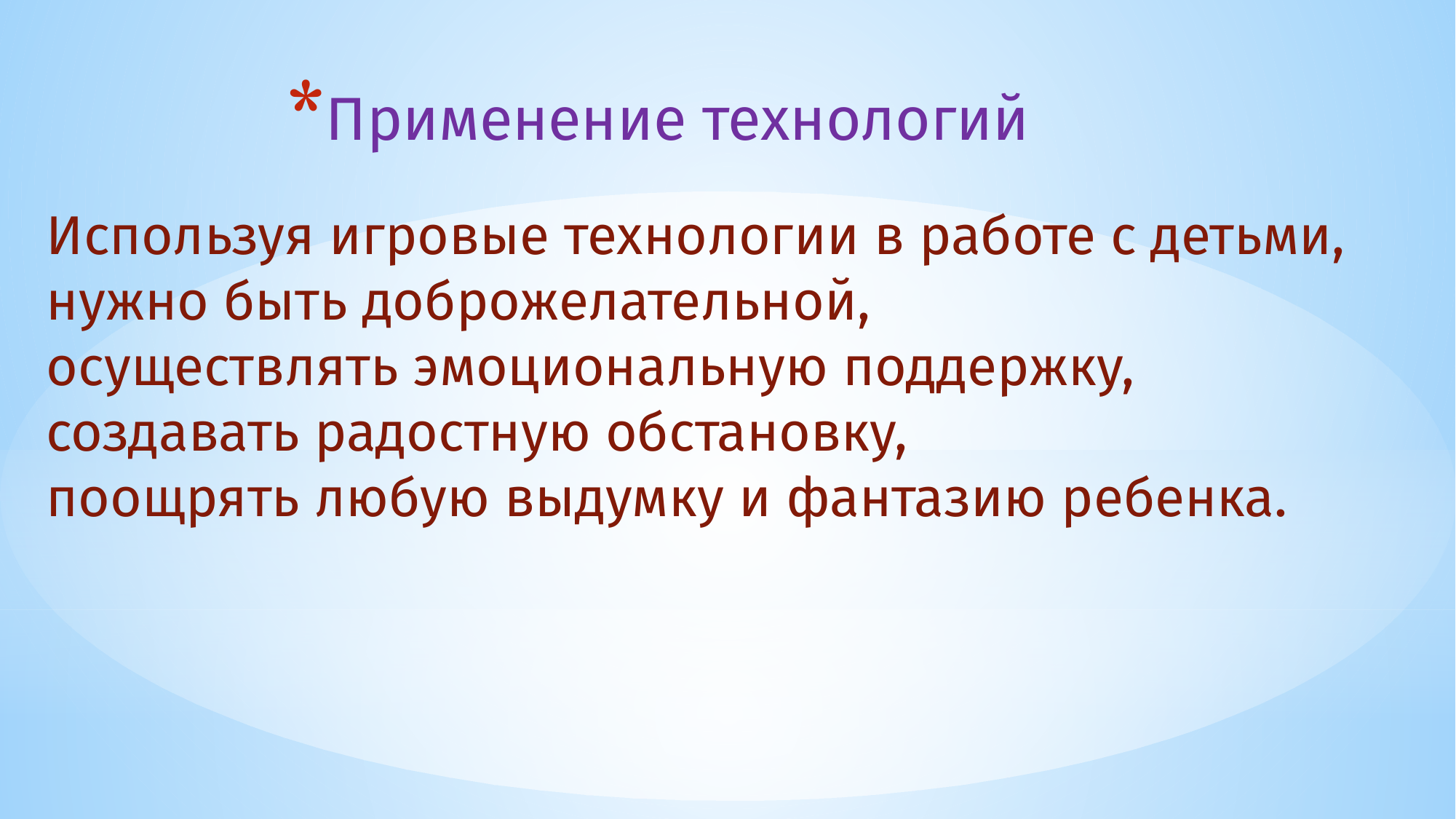

# Применение технологий
Используя игровые технологии в работе с детьми, нужно быть доброжелательной,
осуществлять эмоциональную поддержку,
создавать радостную обстановку,
поощрять любую выдумку и фантазию ребенка.